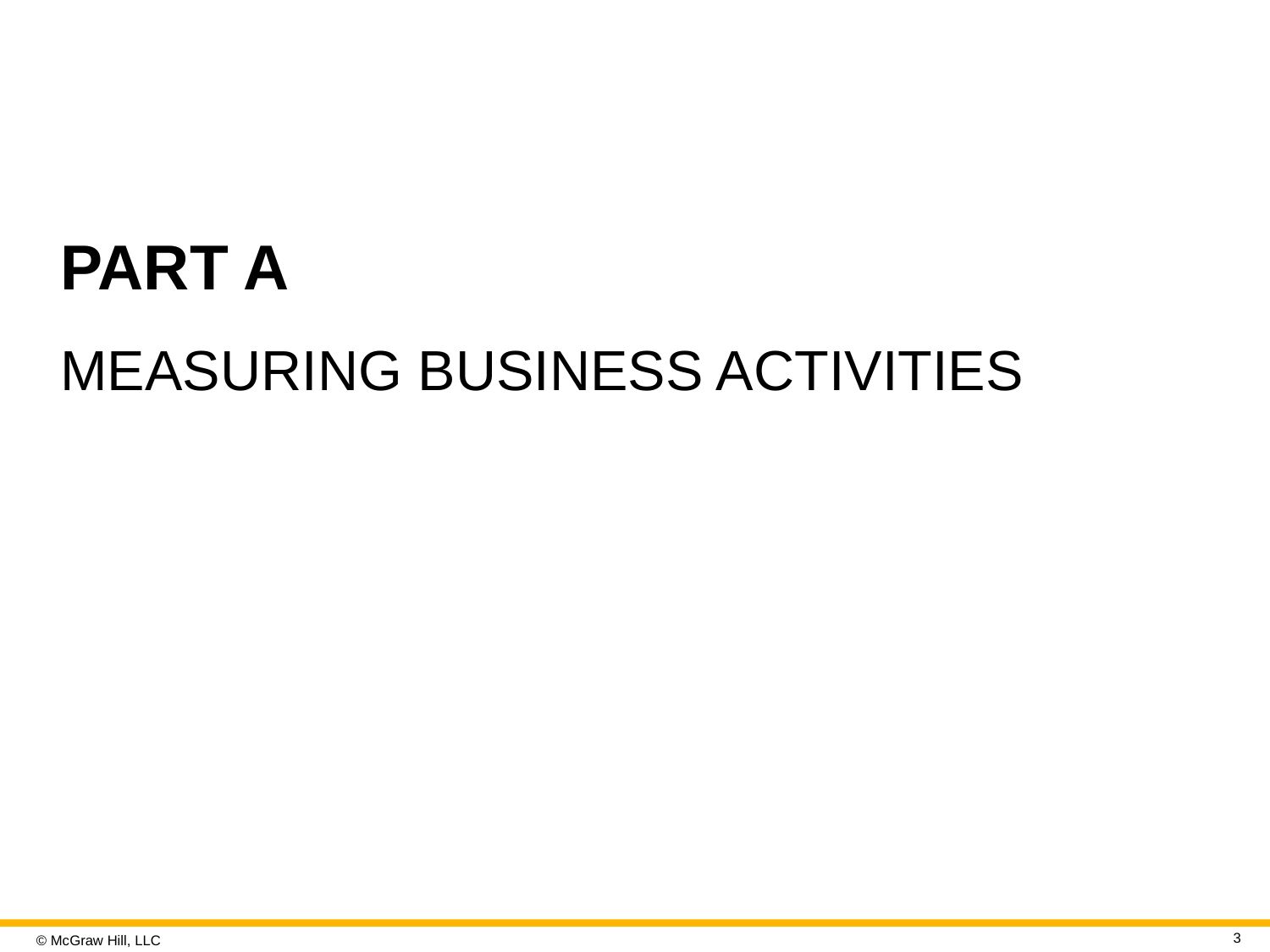

# PART A
MEASURING BUSINESS ACTIVITIES
3